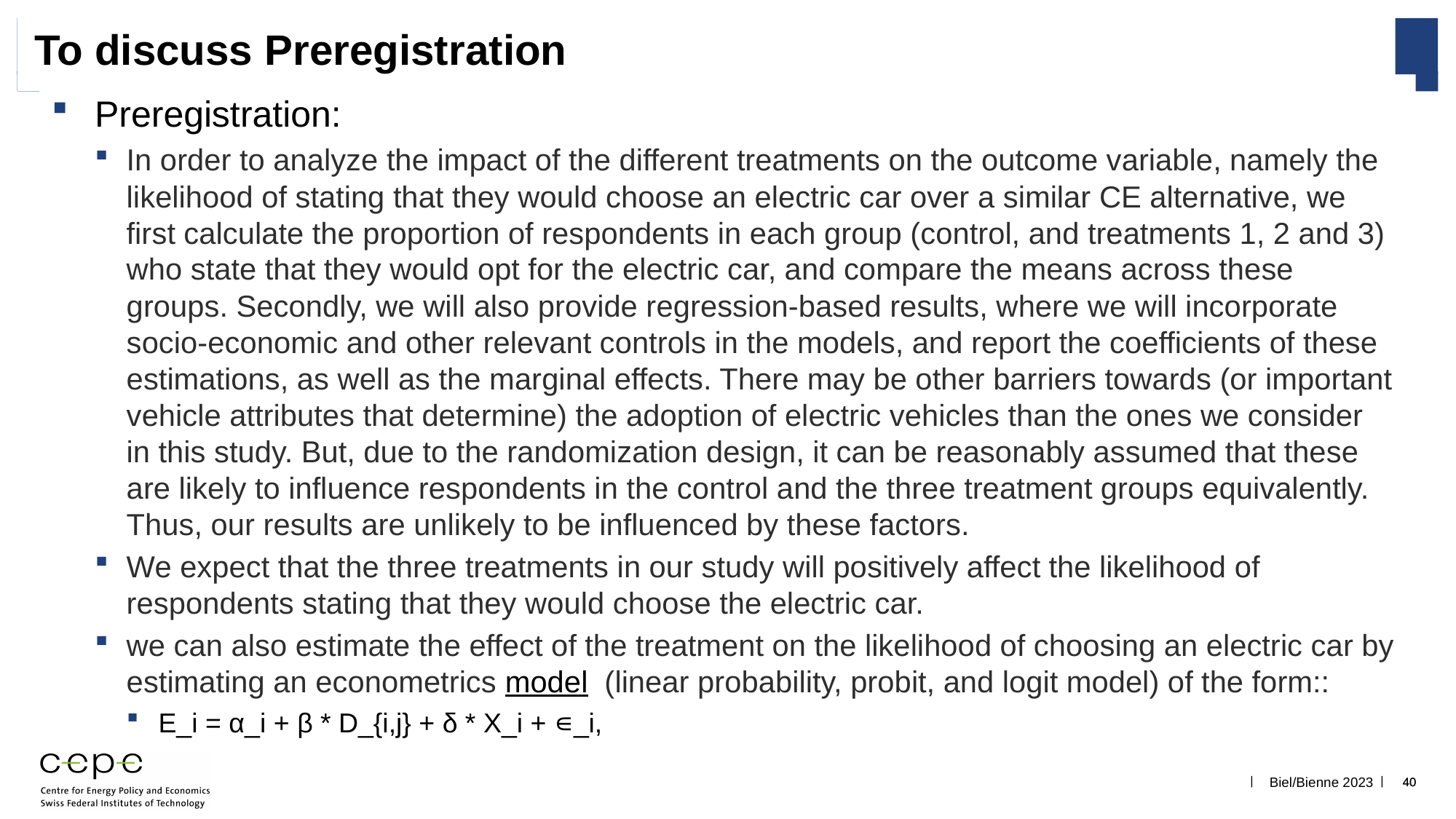

# To discuss Preregistration
Preregistration:
In order to analyze the impact of the different treatments on the outcome variable, namely the likelihood of stating that they would choose an electric car over a similar CE alternative, we first calculate the proportion of respondents in each group (control, and treatments 1, 2 and 3) who state that they would opt for the electric car, and compare the means across these groups. Secondly, we will also provide regression-based results, where we will incorporate socio-economic and other relevant controls in the models, and report the coefficients of these estimations, as well as the marginal effects. There may be other barriers towards (or important vehicle attributes that determine) the adoption of electric vehicles than the ones we consider in this study. But, due to the randomization design, it can be reasonably assumed that these are likely to influence respondents in the control and the three treatment groups equivalently. Thus, our results are unlikely to be influenced by these factors.
We expect that the three treatments in our study will positively affect the likelihood of respondents stating that they would choose the electric car.
we can also estimate the effect of the treatment on the likelihood of choosing an electric car by estimating an econometrics model  (linear probability, probit, and logit model) of the form::
E_i = α_i + β * D_{i,j} + δ * X_i + ∊_i,
40
Biel/Bienne 2023